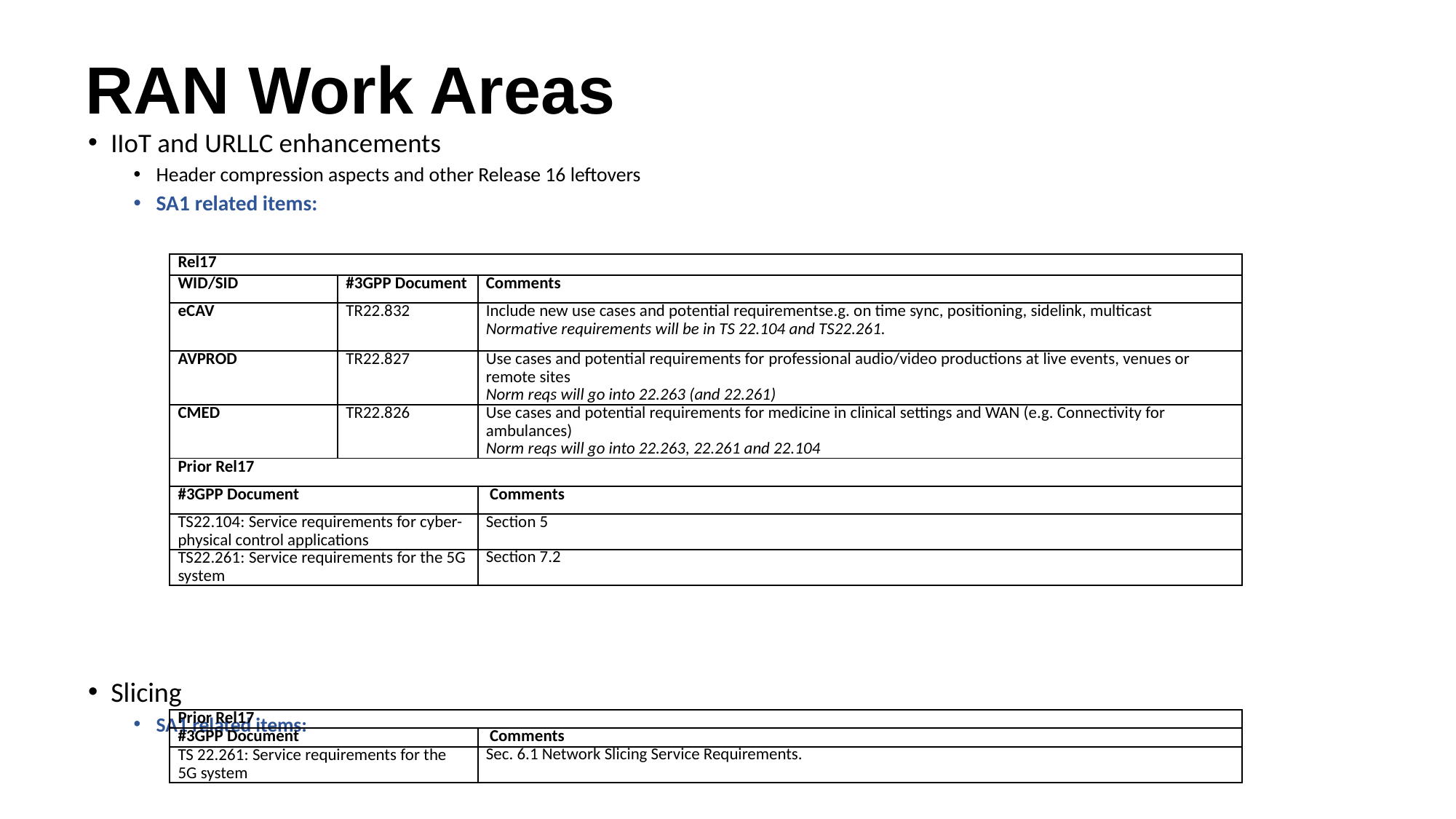

# RAN Work Areas
IIoT and URLLC enhancements
Header compression aspects and other Release 16 leftovers
SA1 related items:

Slicing
SA1 related items:

| Rel17 |  |  |
| --- | --- | --- |
| WID/SID | #3GPP Document | Comments |
| eCAV | TR22.832 | Include new use cases and potential requirementse.g. on time sync, positioning, sidelink, multicast Normative requirements will be in TS 22.104 and TS22.261. |
| AVPROD | TR22.827 | Use cases and potential requirements for professional audio/video productions at live events, venues or remote sites Norm reqs will go into 22.263 (and 22.261) |
| CMED | TR22.826 | Use cases and potential requirements for medicine in clinical settings and WAN (e.g. Connectivity for ambulances) Norm reqs will go into 22.263, 22.261 and 22.104 |
| Prior Rel17 |  |  |
| #3GPP Document | Comments | Comments |
| TS22.104: Service requirements for cyber-physical control applications | Sec ...to be added | Section 5 |
| TS22.261: Service requirements for the 5G system | Sec...to be added | Section 7.2 |
| Prior Rel17 |  |
| --- | --- |
| #3GPP Document | Comments |
| TS 22.261: Service requirements for the 5G system | Sec. 6.1 Network Slicing Service Requirements. |